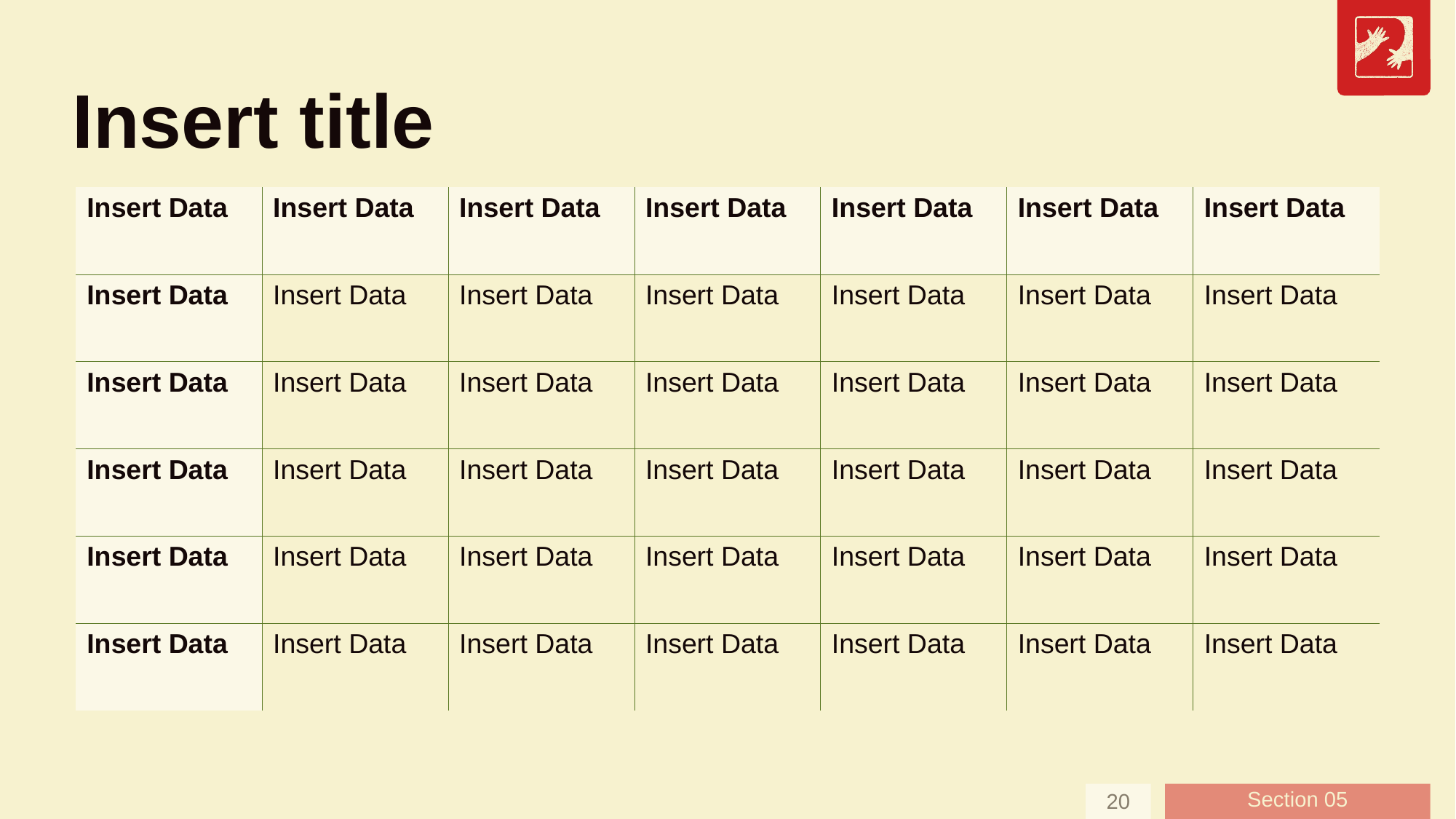

# Insert title
| Insert Data | Insert Data | Insert Data | Insert Data | Insert Data | Insert Data | Insert Data |
| --- | --- | --- | --- | --- | --- | --- |
| Insert Data | Insert Data | Insert Data | Insert Data | Insert Data | Insert Data | Insert Data |
| Insert Data | Insert Data | Insert Data | Insert Data | Insert Data | Insert Data | Insert Data |
| Insert Data | Insert Data | Insert Data | Insert Data | Insert Data | Insert Data | Insert Data |
| Insert Data | Insert Data | Insert Data | Insert Data | Insert Data | Insert Data | Insert Data |
| Insert Data | Insert Data | Insert Data | Insert Data | Insert Data | Insert Data | Insert Data |
20
Section 05